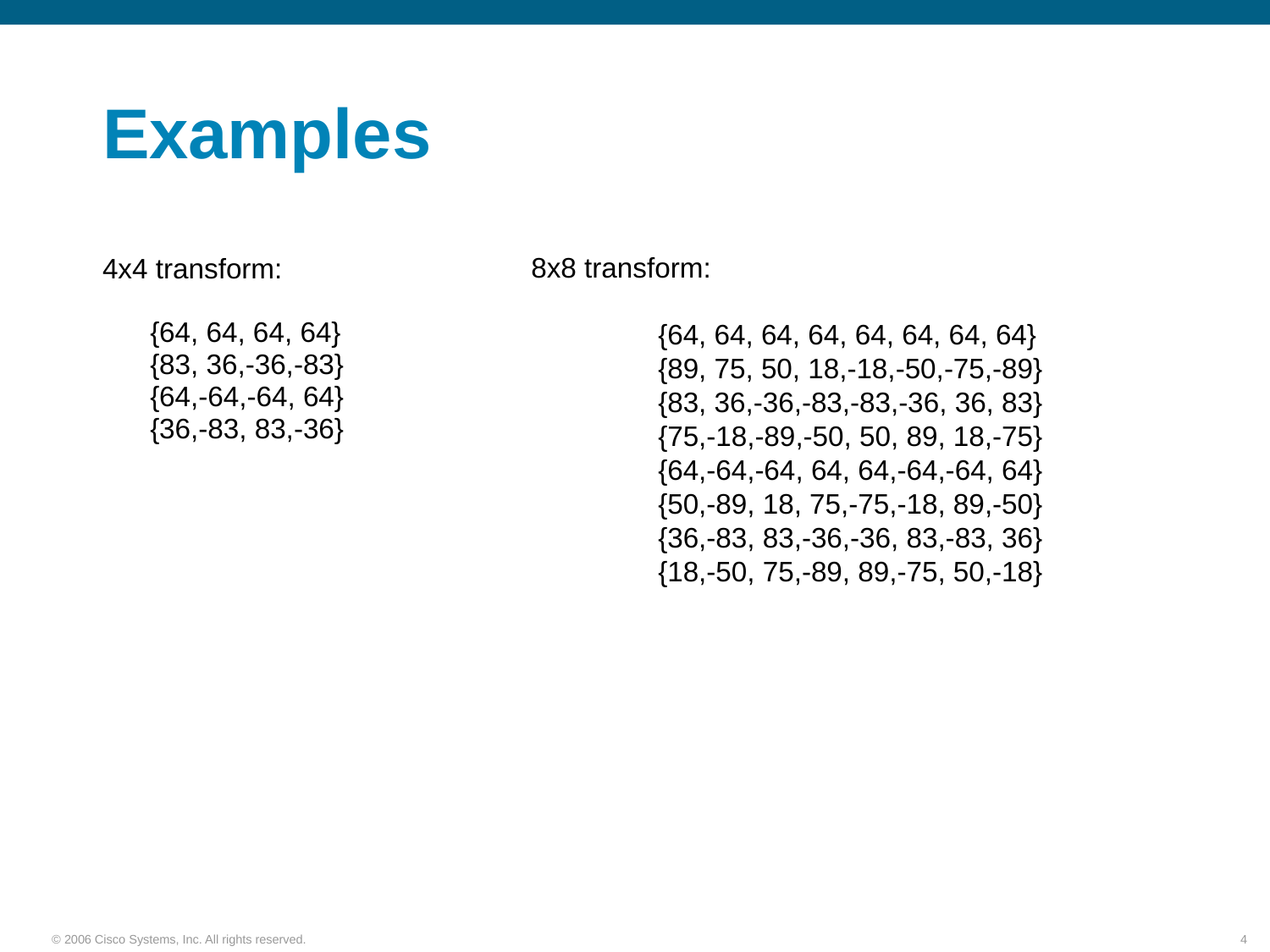

# Examples
8x8 transform:

	{64, 64, 64, 64, 64, 64, 64, 64}
	{89, 75, 50, 18,-18,-50,-75,-89}
	{83, 36,-36,-83,-83,-36, 36, 83}
	{75,-18,-89,-50, 50, 89, 18,-75}
	{64,-64,-64, 64, 64,-64,-64, 64}
	{50,-89, 18, 75,-75,-18, 89,-50}
	{36,-83, 83,-36,-36, 83,-83, 36}
	{18,-50, 75,-89, 89,-75, 50,-18}
4x4 transform:
{64, 64, 64, 64}
{83, 36,-36,-83}
{64,-64,-64, 64}
{36,-83, 83,-36}